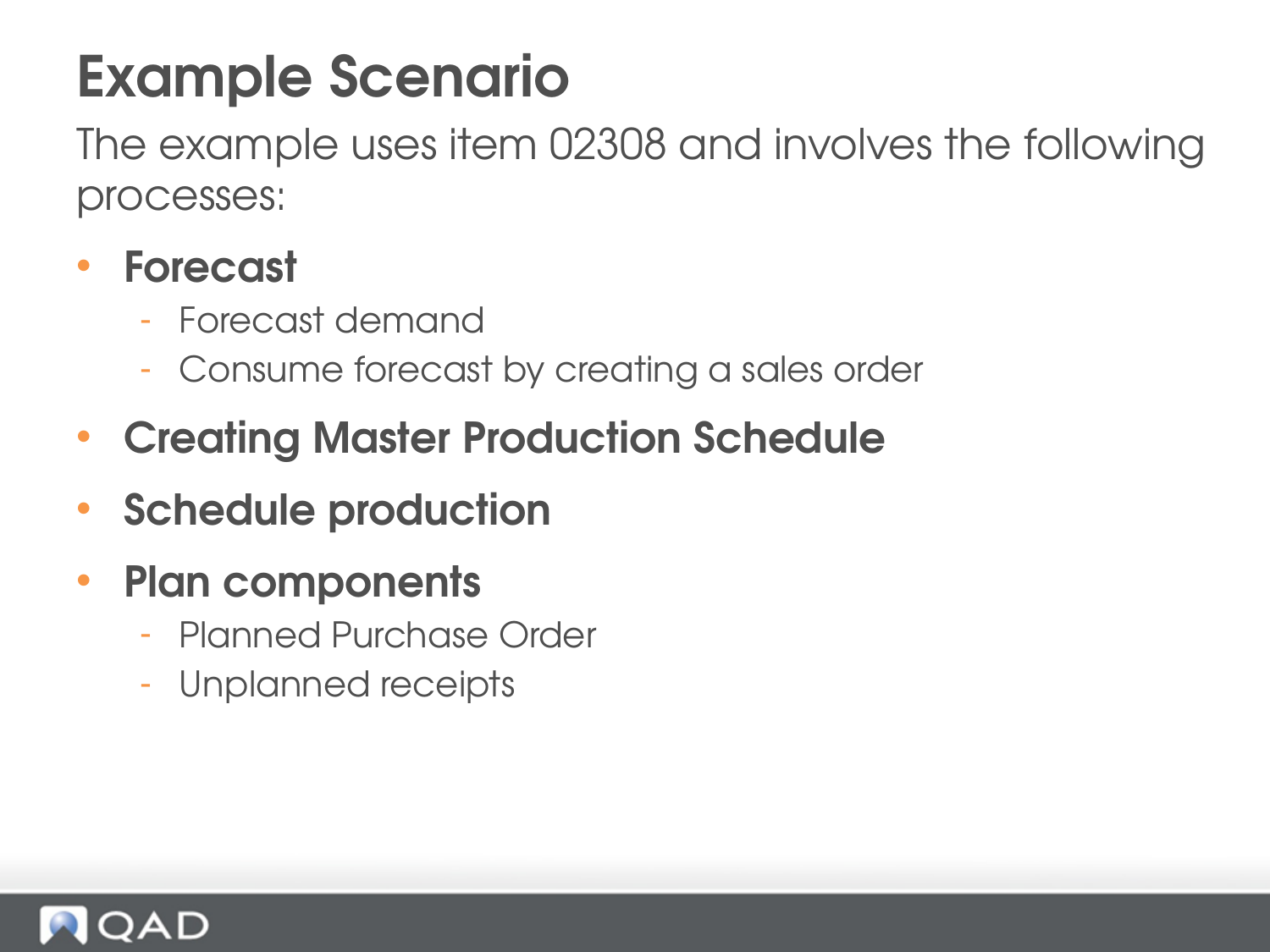

# Example Scenario
The example uses item 02308 and involves the following processes:
Forecast
Forecast demand
Consume forecast by creating a sales order
Creating Master Production Schedule
Schedule production
Plan components
Planned Purchase Order
Unplanned receipts